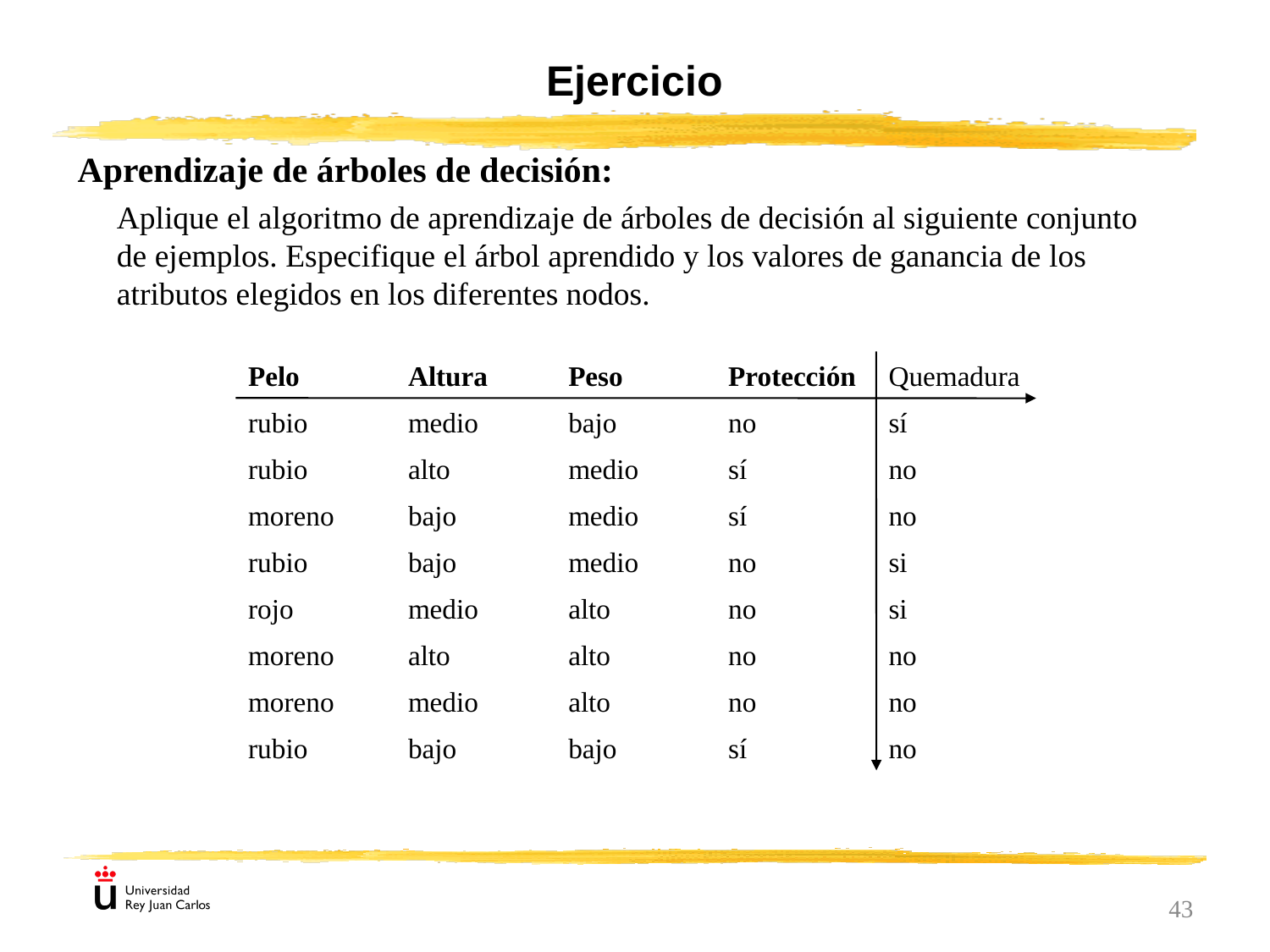

Ejercicio
Aprendizaje de árboles de decisión:
	Aplique el algoritmo de aprendizaje de árboles de decisión al siguiente conjunto de ejemplos. Especifique el árbol aprendido y los valores de ganancia de los atributos elegidos en los diferentes nodos.
Pelo
Altura
Peso
Protección
Quemadura

rubio

medio
bajo
no
sí
rubio
alto
medio
sí
no
moreno
bajo
medio
sí
no
rubio
bajo
medio
no
si
rojo
medio
alto
no
si
moreno
alto
alto
no
no
moreno
medio
alto
no
no
rubio
bajo
bajo
sí
no
43